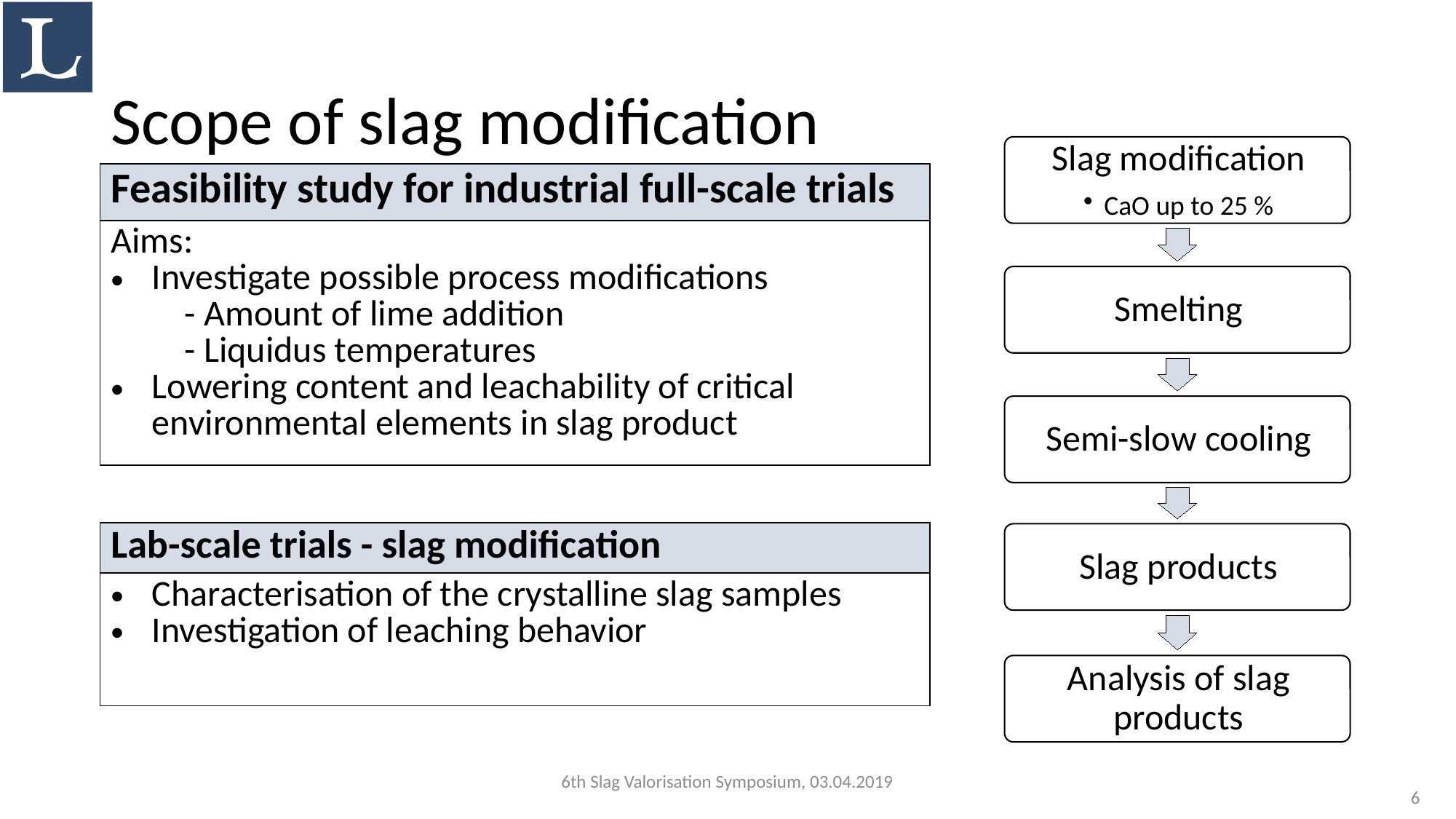

# Scope of slag modification
Slag modification
CaO up to 25 %

Smelting

Semi-slow cooling

Slag products

Analysis of slag products
| Feasibility study for industrial full-scale trials |
| --- |
| Aims: Investigate possible process modifications - Amount of lime addition - Liquidus temperatures Lowering content and leachability of critical environmental elements in slag product |
| Lab-scale trials - slag modification |
| --- |
| Characterisation of the crystalline slag samples Investigation of leaching behavior |
6th Slag Valorisation Symposium, 03.04.2019
6